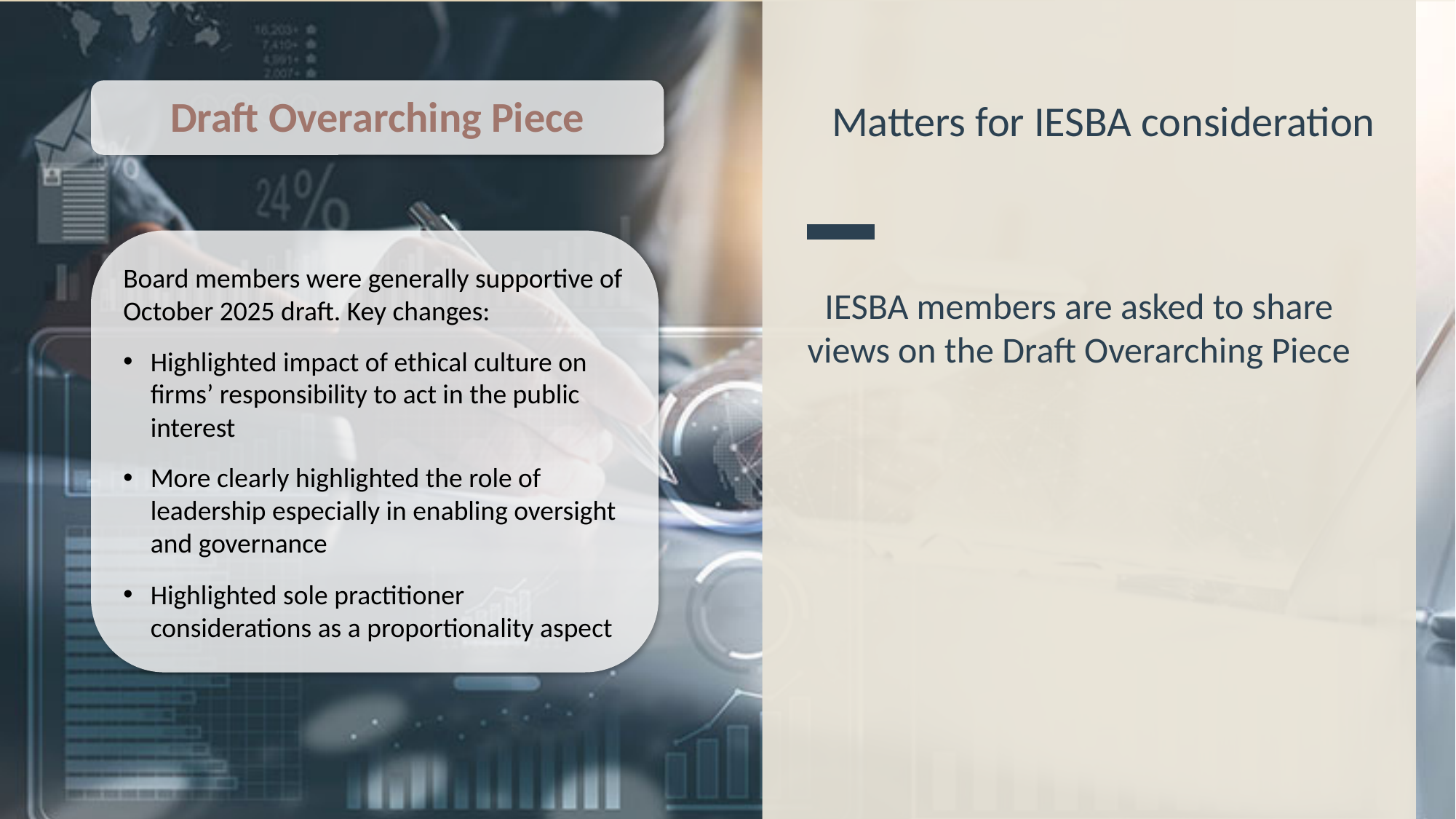

# Matters for IESBA consideration
Draft Overarching Piece

Board members were generally supportive of October 2025 draft. Key changes:
Highlighted impact of ethical culture on firms’ responsibility to act in the public interest
More clearly highlighted the role of leadership especially in enabling oversight and governance
Highlighted sole practitioner considerations as a proportionality aspect
IESBA members are asked to share views on the Draft Overarching Piece
12